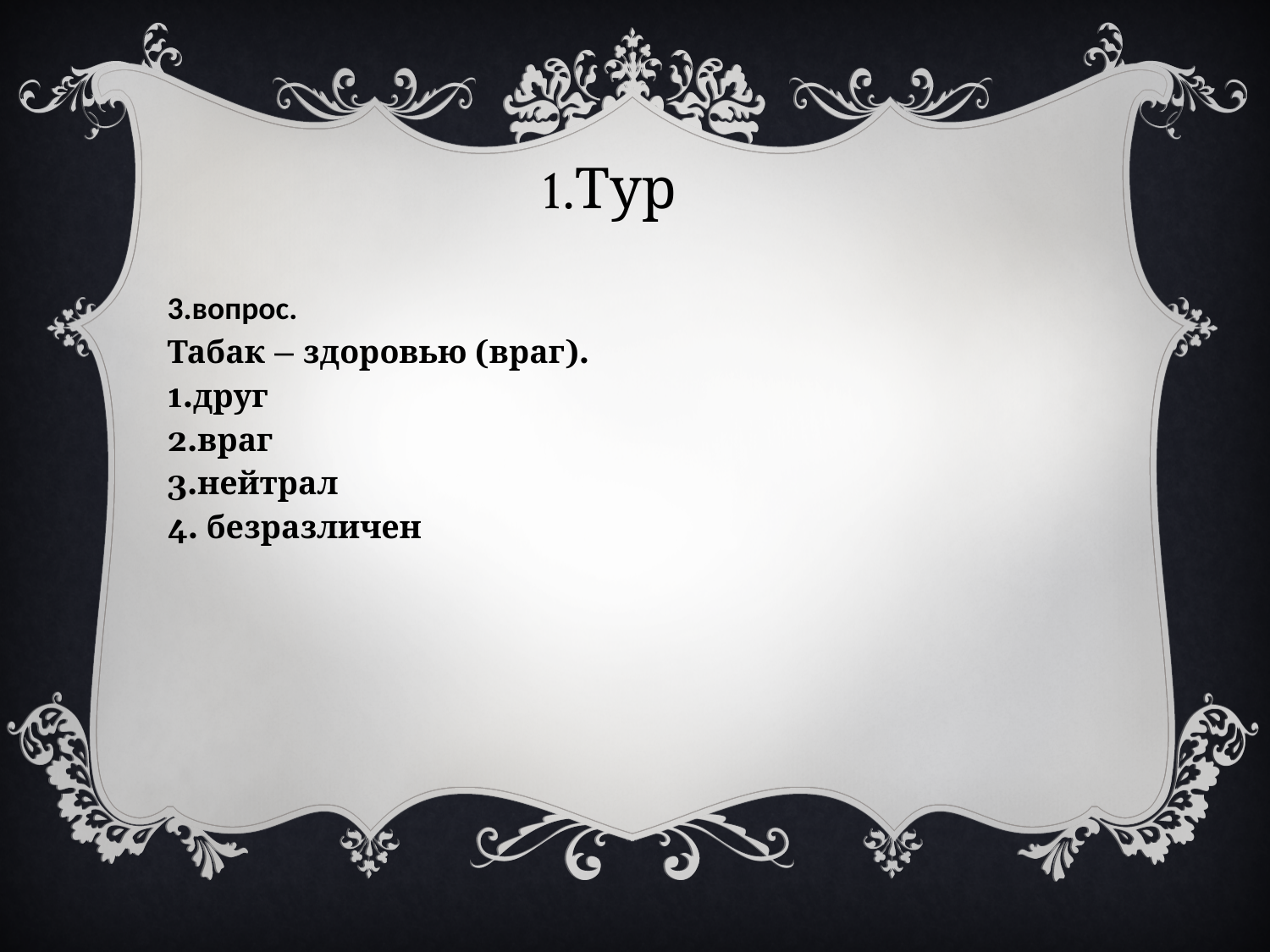

1.Тур
3.вопрос.
Табак – здоровью (враг).
1.друг
2.враг
3.нейтрал
4. безразличен